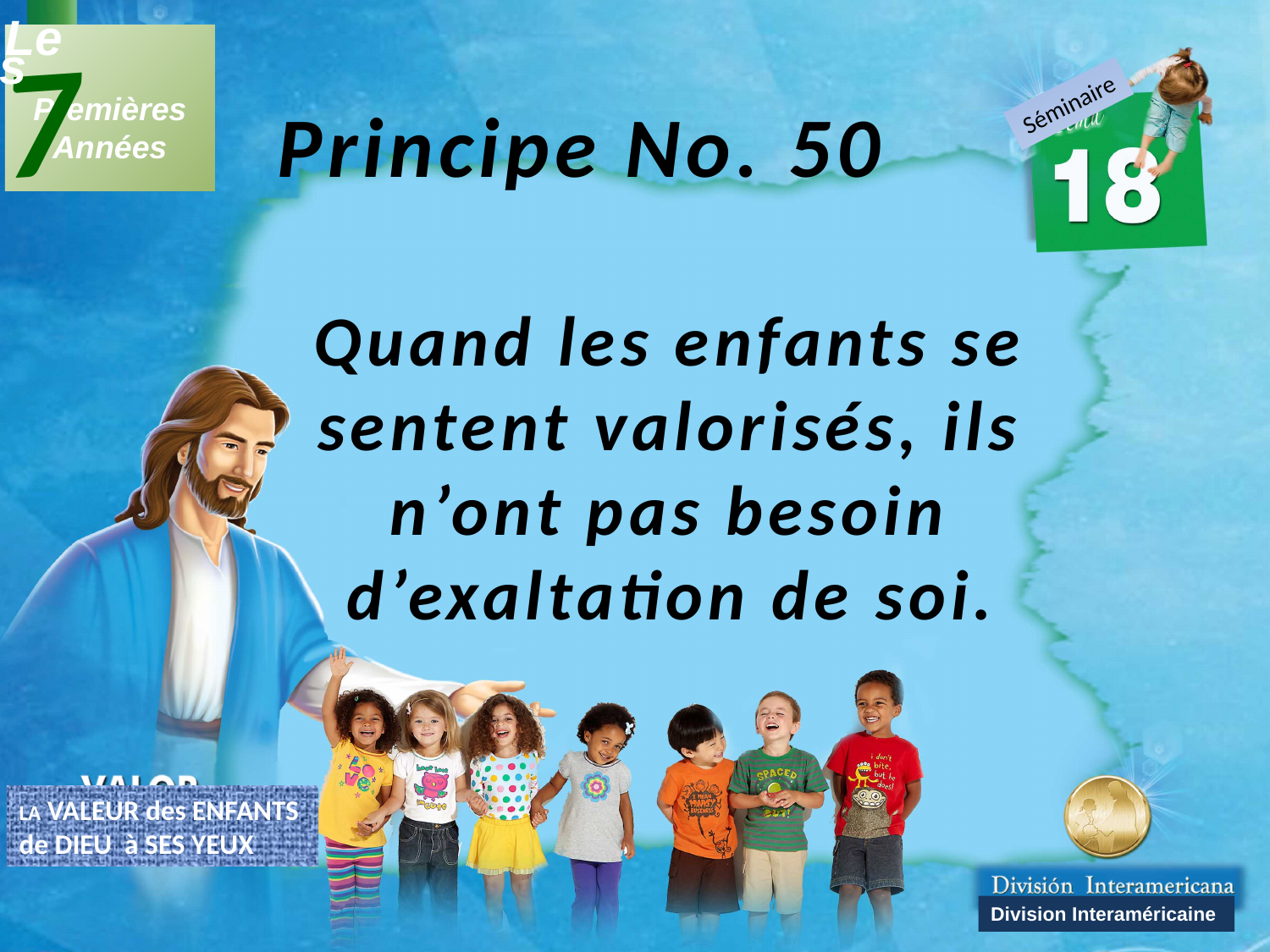

7
Les
         Premières
Années
Séminaire
Principe No. 50

Quand les enfants se sentent valorisés, ils n’ont pas besoin d’exaltation de soi.
LA VALEUR des ENFANTS
de DIEU  à SES YEUX
Division Interaméricaine